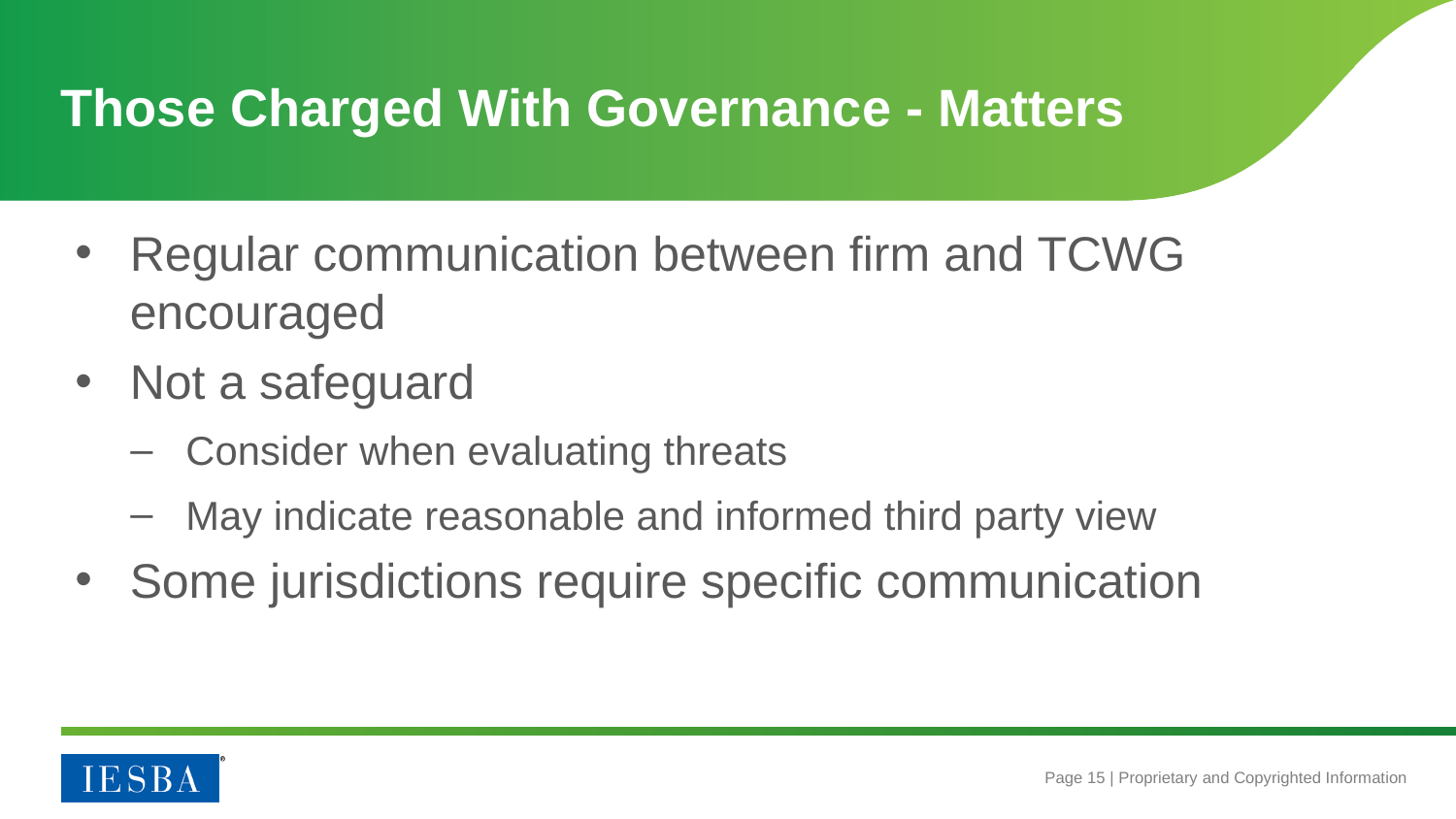

# Those Charged With Governance - Matters
Regular communication between firm and TCWG encouraged
Not a safeguard
Consider when evaluating threats
May indicate reasonable and informed third party view
Some jurisdictions require specific communication